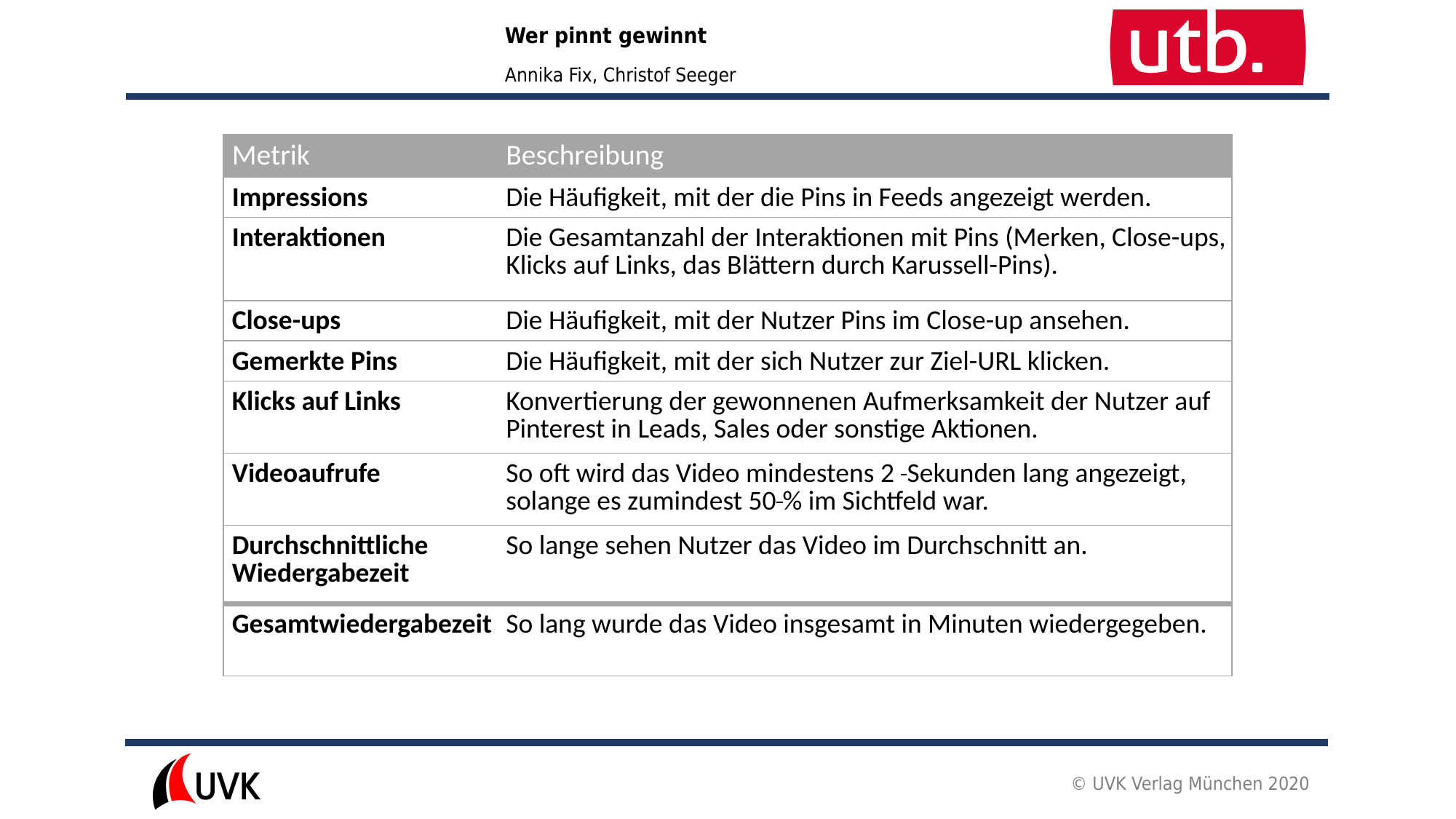

| Metrik | Beschreibung |
| --- | --- |
| Impressions | Die Häufigkeit, mit der die Pins in Feeds angezeigt werden. |
| Interaktionen | Die Gesamtanzahl der Interaktionen mit Pins (Merken, Close-ups, Klicks auf Links, das Blättern durch Karussell-Pins). |
| Close-ups | Die Häufigkeit, mit der Nutzer Pins im Close-up ansehen. |
| Gemerkte Pins | Die Häufigkeit, mit der sich Nutzer zur Ziel-URL klicken. |
| Klicks auf Links | Konvertierung der gewonnenen Aufmerksamkeit der Nutzer auf Pinterest in Leads, Sales oder sonstige Aktionen. |
| Videoaufrufe | So oft wird das Video mindestens 2  Sekunden lang angezeigt, solange es zumindest 50 % im Sichtfeld war. |
| Durchschnittliche Wiedergabezeit | So lange sehen Nutzer das Video im Durchschnitt an. |
| Gesamtwiedergabezeit | So lang wurde das Video insgesamt in Minuten wiedergegeben. |